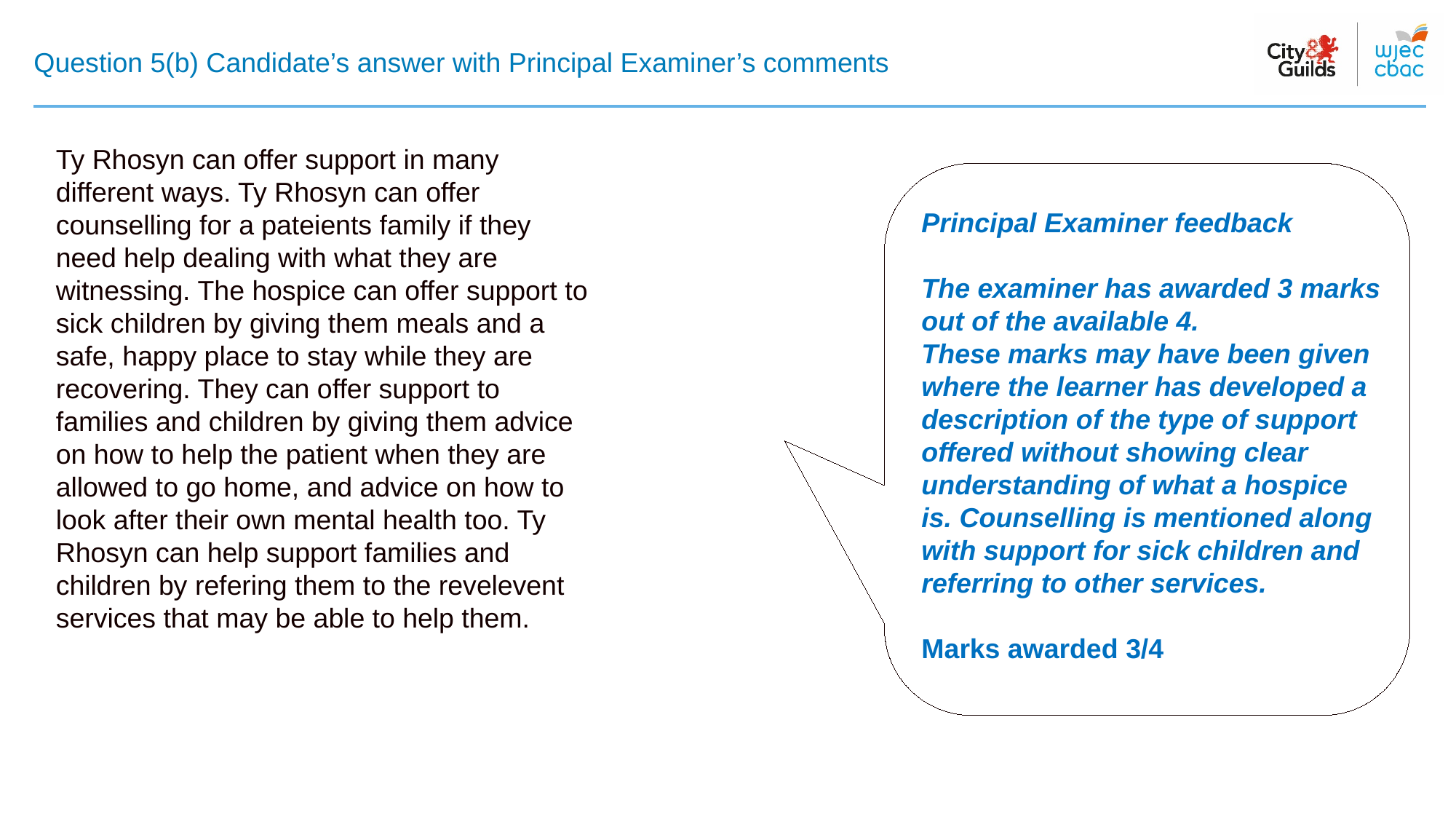

# Question 5(b) Candidate’s answer with Principal Examiner’s comments
Ty Rhosyn can offer support in many different ways. Ty Rhosyn can offer counselling for a pateients family if they need help dealing with what they are witnessing. The hospice can offer support to sick children by giving them meals and a safe, happy place to stay while they are recovering. They can offer support to families and children by giving them advice on how to help the patient when they are allowed to go home, and advice on how to look after their own mental health too. Ty Rhosyn can help support families and children by refering them to the revelevent services that may be able to help them.

Principal Examiner feedback

The examiner has awarded 3 marks out of the available 4.
These marks may have been given where the learner has developed a description of the type of support offered without showing clear understanding of what a hospice is. Counselling is mentioned along with support for sick children and referring to other services.

Marks awarded 3/4